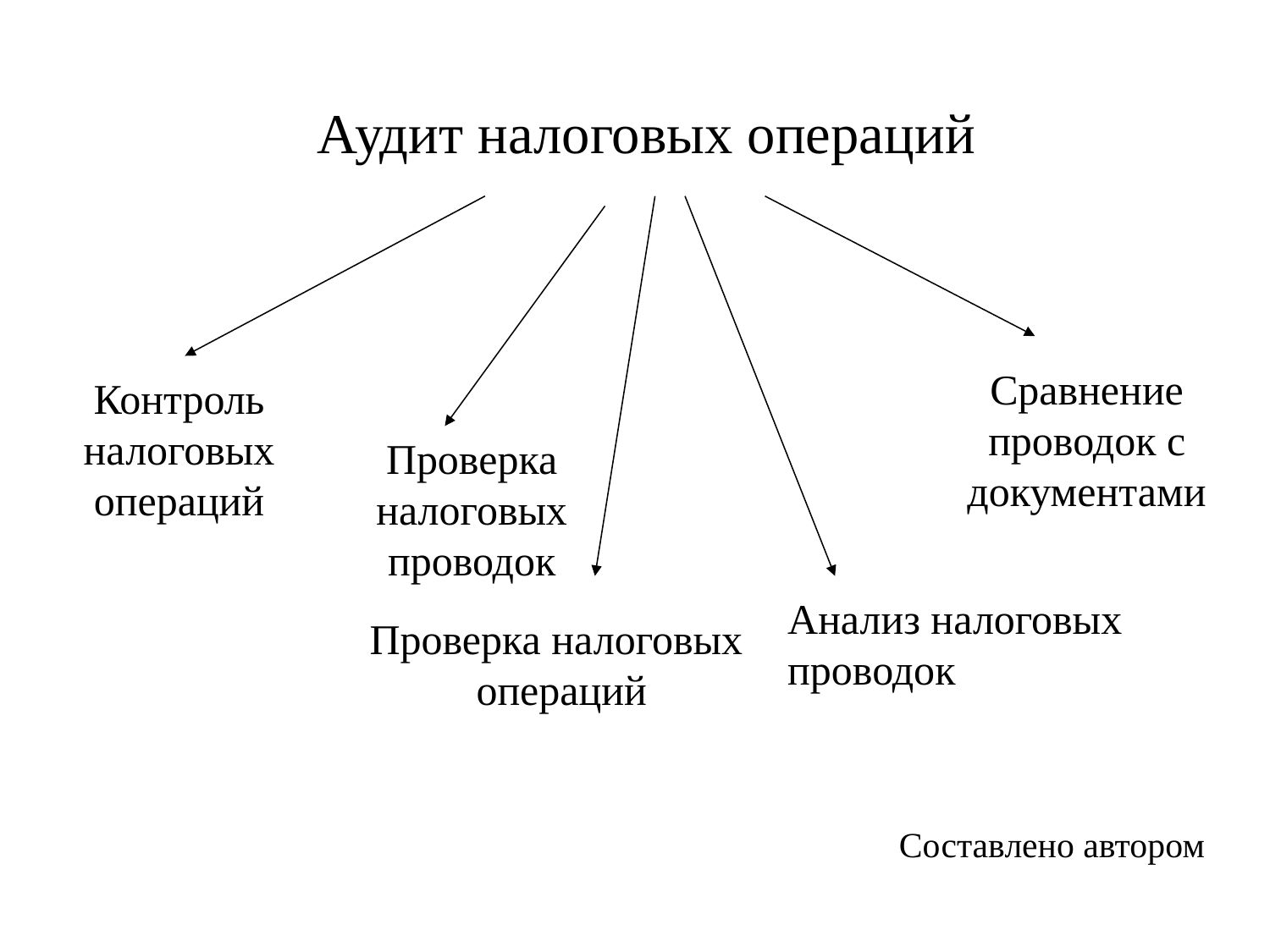

# Аудит налоговых операций

Сравнение проводок с документами
Контроль налоговых операций
Проверка налоговых проводок
Анализ налоговых проводок
Проверка налоговых
 операций

Составлено автором